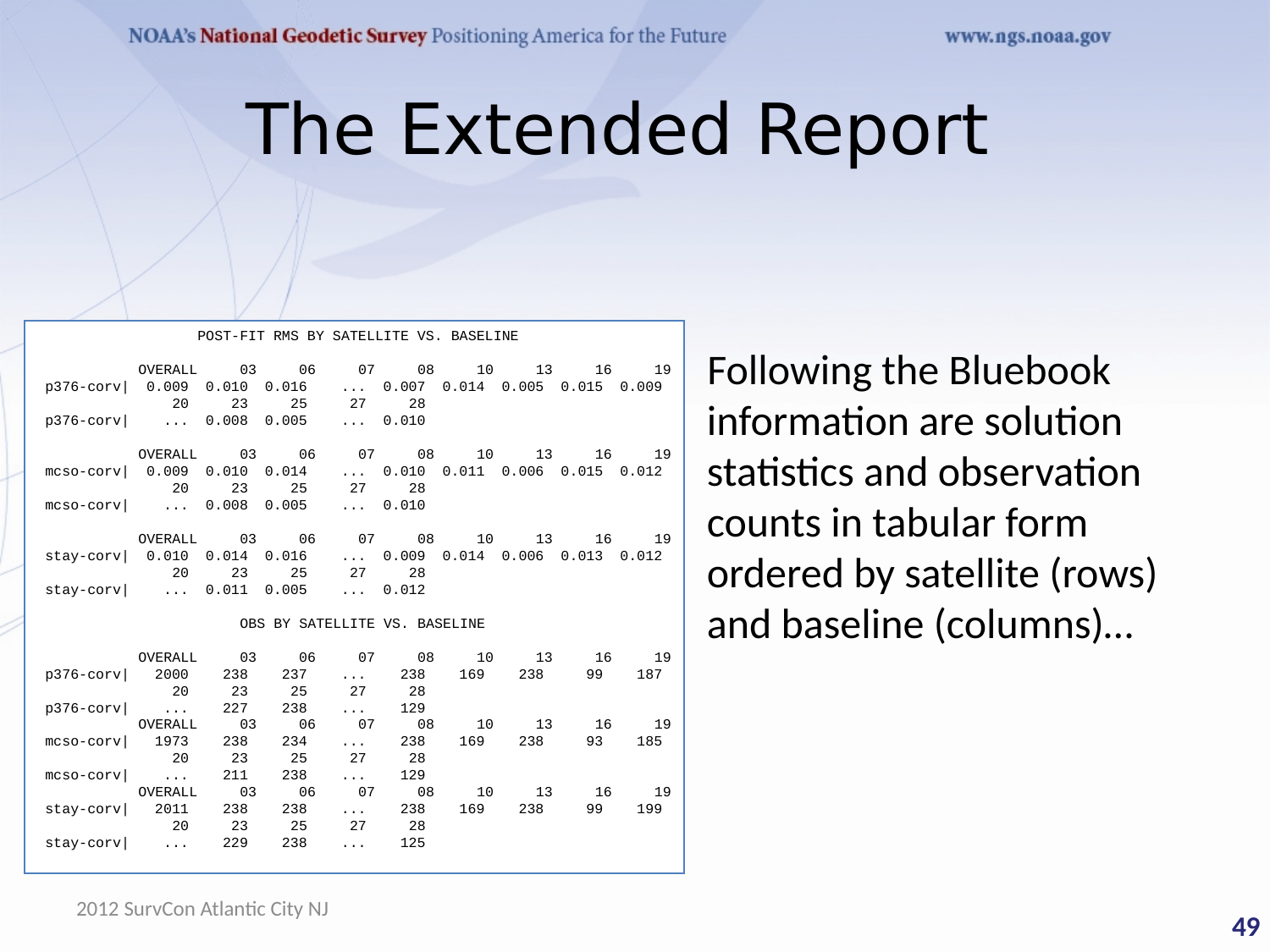

# The Extended Report
                   POST-FIT RMS BY SATELLITE VS. BASELINE

            OVERALL     03     06     07     08     10     13     16     19
 p376-corv|  0.009  0.010  0.016    ...  0.007  0.014  0.005  0.015  0.009
                20     23     25     27     28
 p376-corv|    ...  0.008  0.005    ...  0.010

            OVERALL     03     06     07     08     10     13     16     19
 mcso-corv|  0.009  0.010  0.014    ...  0.010  0.011  0.006  0.015  0.012
                20     23     25     27     28
 mcso-corv|    ...  0.008  0.005    ...  0.010

            OVERALL     03     06     07     08     10     13     16     19
 stay-corv|  0.010  0.014  0.016    ...  0.009  0.014  0.006  0.013  0.012
                20     23     25     27     28
 stay-corv|    ...  0.011  0.005    ...  0.012

                        OBS BY SATELLITE VS. BASELINE

            OVERALL     03     06     07     08     10     13     16     19
 p376-corv|   2000    238    237    ...    238    169    238     99    187
                20     23     25     27     28
 p376-corv|    ...    227    238    ...    129
            OVERALL     03     06     07     08     10     13     16     19
 mcso-corv|   1973    238    234    ...    238    169    238     93    185
                20     23     25     27     28
 mcso-corv|    ...    211    238    ...    129
            OVERALL     03     06     07     08     10     13     16     19
 stay-corv|   2011    238    238    ...    238    169    238     99    199
                20     23     25     27     28
 stay-corv|    ...    229    238    ...    125
Following the Bluebook information are solution statistics and observation counts in tabular form ordered by satellite (rows) and baseline (columns)…
2012 SurvCon Atlantic City NJ

 49